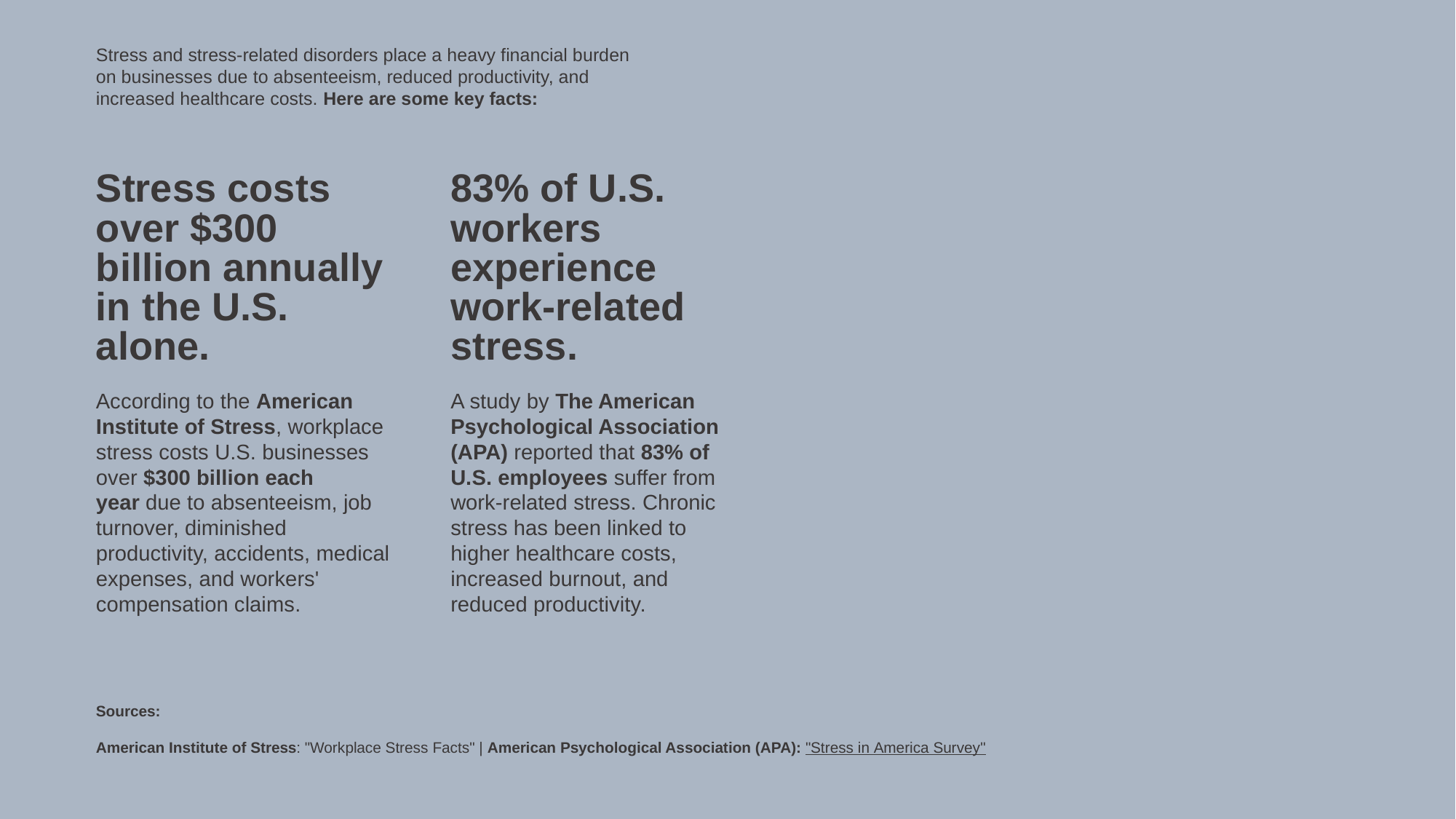

Stress and stress-related disorders place a heavy financial burden on businesses due to absenteeism, reduced productivity, and increased healthcare costs. Here are some key facts:
Stress costs over $300 billion annually in the U.S. alone.
83% of U.S. workers experience work-related stress.
According to the American Institute of Stress, workplace stress costs U.S. businesses over $300 billion each year due to absenteeism, job turnover, diminished productivity, accidents, medical expenses, and workers' compensation claims​.
A study by The American Psychological Association (APA) reported that 83% of U.S. employees suffer from work-related stress. Chronic stress has been linked to higher healthcare costs, increased burnout, and reduced productivity​.
Sources:

American Institute of Stress: "Workplace Stress Facts" | American Psychological Association (APA): "Stress in America Survey"